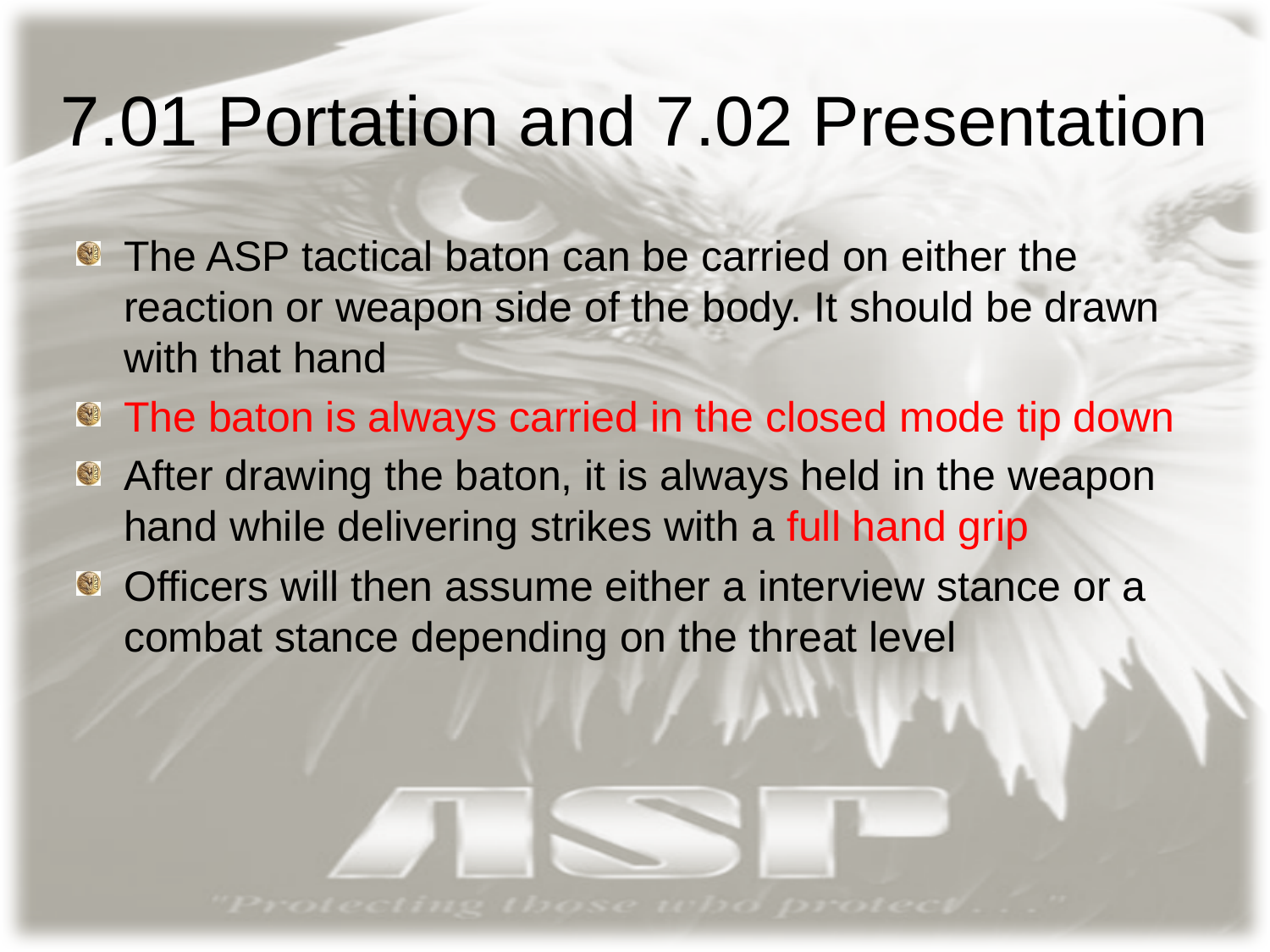

# 7.01 Portation and 7.02 Presentation
The ASP tactical baton can be carried on either the reaction or weapon side of the body. It should be drawn with that hand
The baton is always carried in the closed mode tip down
After drawing the baton, it is always held in the weapon hand while delivering strikes with a full hand grip
Officers will then assume either a interview stance or a combat stance depending on the threat level